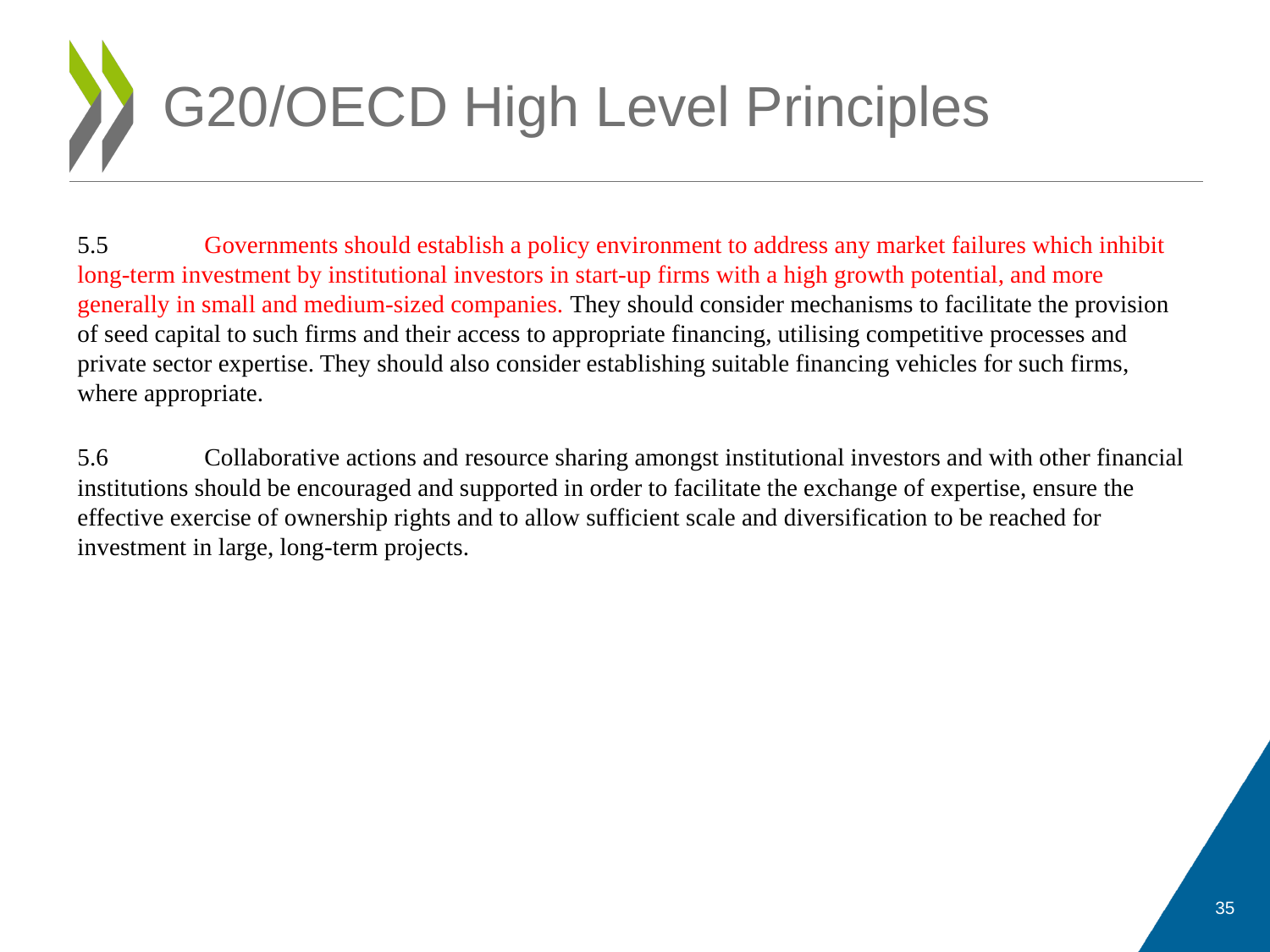

# G20/OECD High Level Principles
5.5	Governments should establish a policy environment to address any market failures which inhibit long-term investment by institutional investors in start-up firms with a high growth potential, and more generally in small and medium-sized companies. They should consider mechanisms to facilitate the provision of seed capital to such firms and their access to appropriate financing, utilising competitive processes and private sector expertise. They should also consider establishing suitable financing vehicles for such firms, where appropriate.
5.6	Collaborative actions and resource sharing amongst institutional investors and with other financial institutions should be encouraged and supported in order to facilitate the exchange of expertise, ensure the effective exercise of ownership rights and to allow sufficient scale and diversification to be reached for investment in large, long-term projects.
35